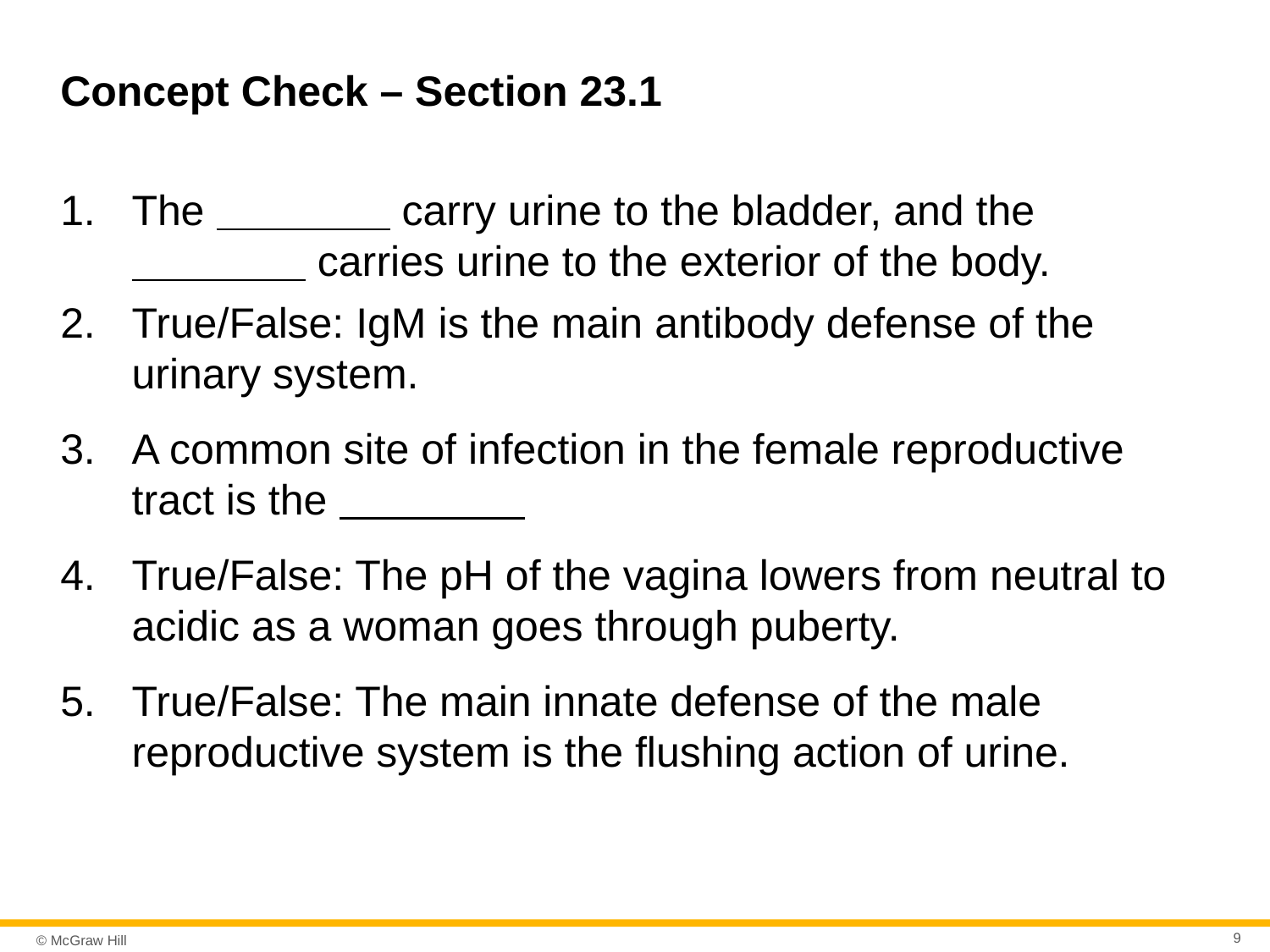

# Concept Check – Section 23.1
The Blankank carry urine to the bladder, and the Banklank carries urine to the exterior of the body.
True/False: IgM is the main antibody defense of the urinary system.
A common site of infection in the female reproductive tract is the Banklank.
True/False: The pH of the vagina lowers from neutral to acidic as a woman goes through puberty.
True/False: The main innate defense of the male reproductive system is the flushing action of urine.